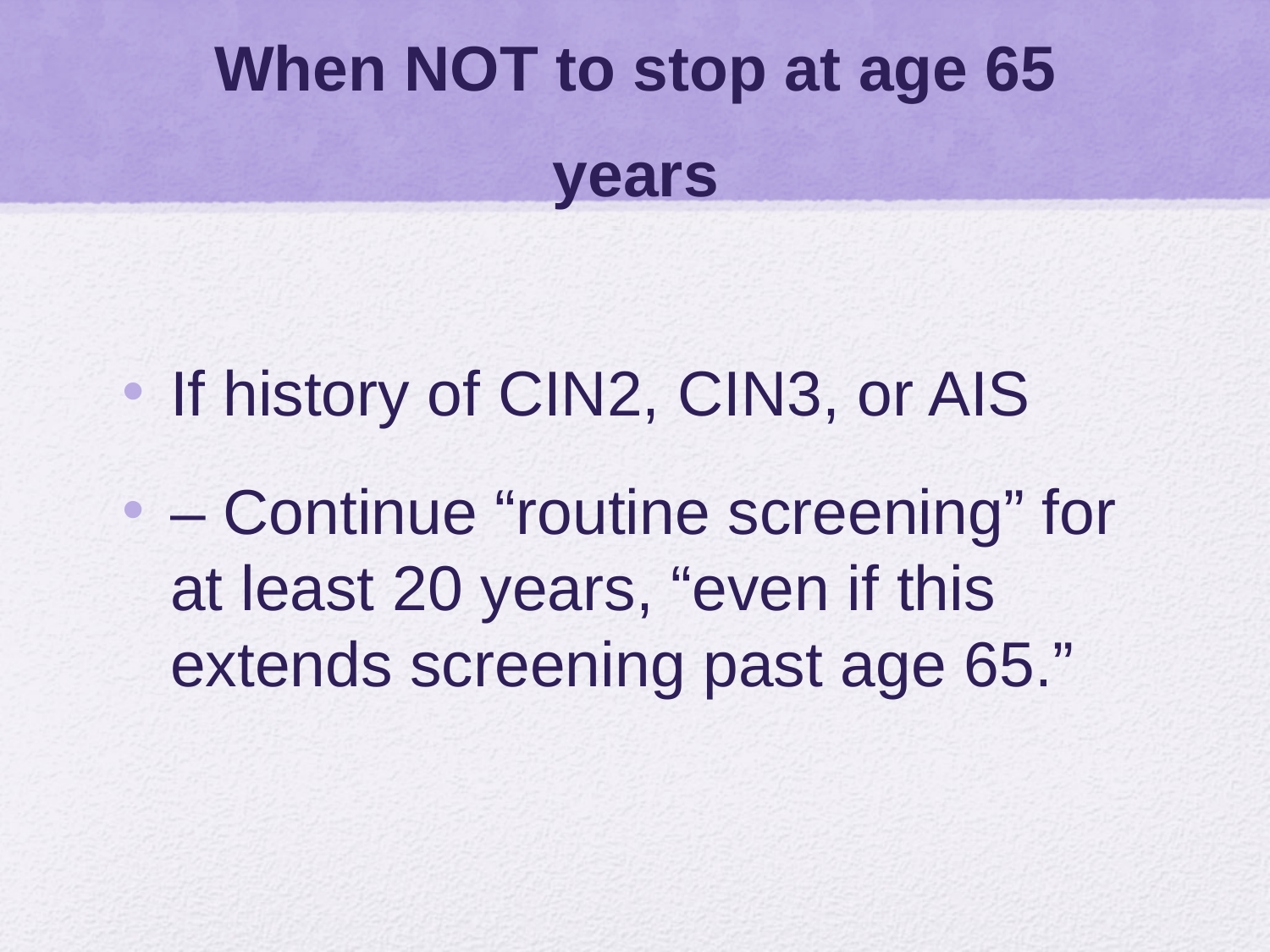

# When NOT to stop at age 65 years

If history of CIN2, CIN3, or AIS
– Continue “routine screening” for at least 20 years, “even if this extends screening past age 65.”